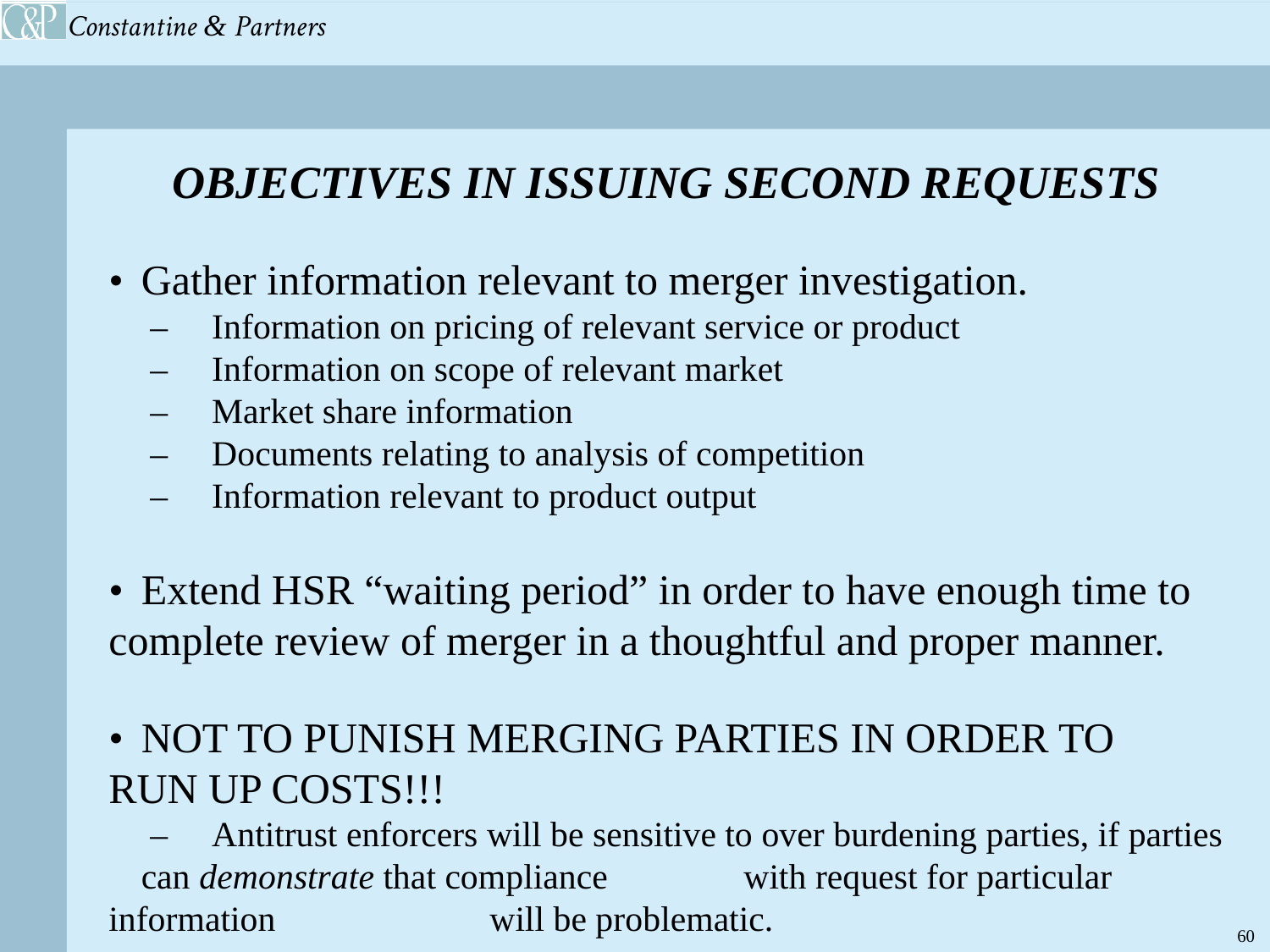

OBJECTIVES IN ISSUING SECOND REQUESTS
• 	Gather information relevant to merger investigation.
	 –	Information on pricing of relevant service or product
	 – 	Information on scope of relevant market
	 – 	Market share information
	 – 	Documents relating to analysis of competition
	 –	Information relevant to product output

• 	Extend HSR “waiting period” in order to have enough time to 	complete review of merger in a thoughtful and proper manner.

• 	NOT TO PUNISH MERGING PARTIES IN ORDER TO 		RUN UP COSTS!!!
	 – 	Antitrust enforcers will be sensitive to over burdening parties, if parties 		can demonstrate that compliance 	with request for particular information 		will be problematic.